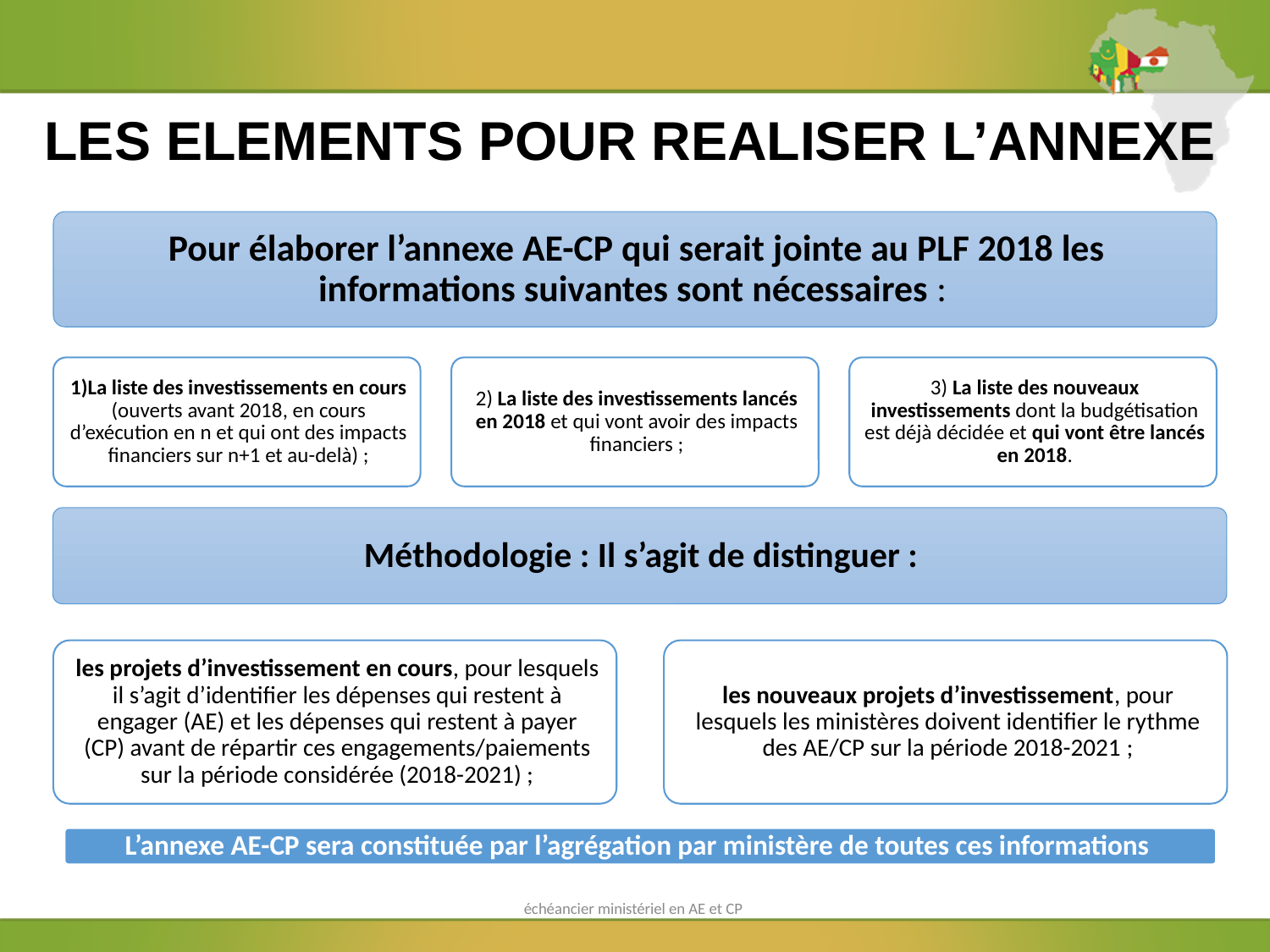

# LES ELEMENTS POUR REALISER L’ANNEXE
Pour élaborer l’annexe AE-CP qui serait jointe au PLF 2018 les informations suivantes sont nécessaires :
1)La liste des investissements en cours (ouverts avant 2018, en cours d’exécution en n et qui ont des impacts financiers sur n+1 et au-delà) ;
2) La liste des investissements lancés en 2018 et qui vont avoir des impacts financiers ;
3) La liste des nouveaux investissements dont la budgétisation est déjà décidée et qui vont être lancés en 2018.
Méthodologie : Il s’agit de distinguer :
les projets d’investissement en cours, pour lesquels il s’agit d’identifier les dépenses qui restent à engager (AE) et les dépenses qui restent à payer (CP) avant de répartir ces engagements/paiements sur la période considérée (2018-2021) ;
les nouveaux projets d’investissement, pour lesquels les ministères doivent identifier le rythme des AE/CP sur la période 2018-2021 ;
L’annexe AE-CP sera constituée par l’agrégation par ministère de toutes ces informations
échéancier ministériel en AE et CP